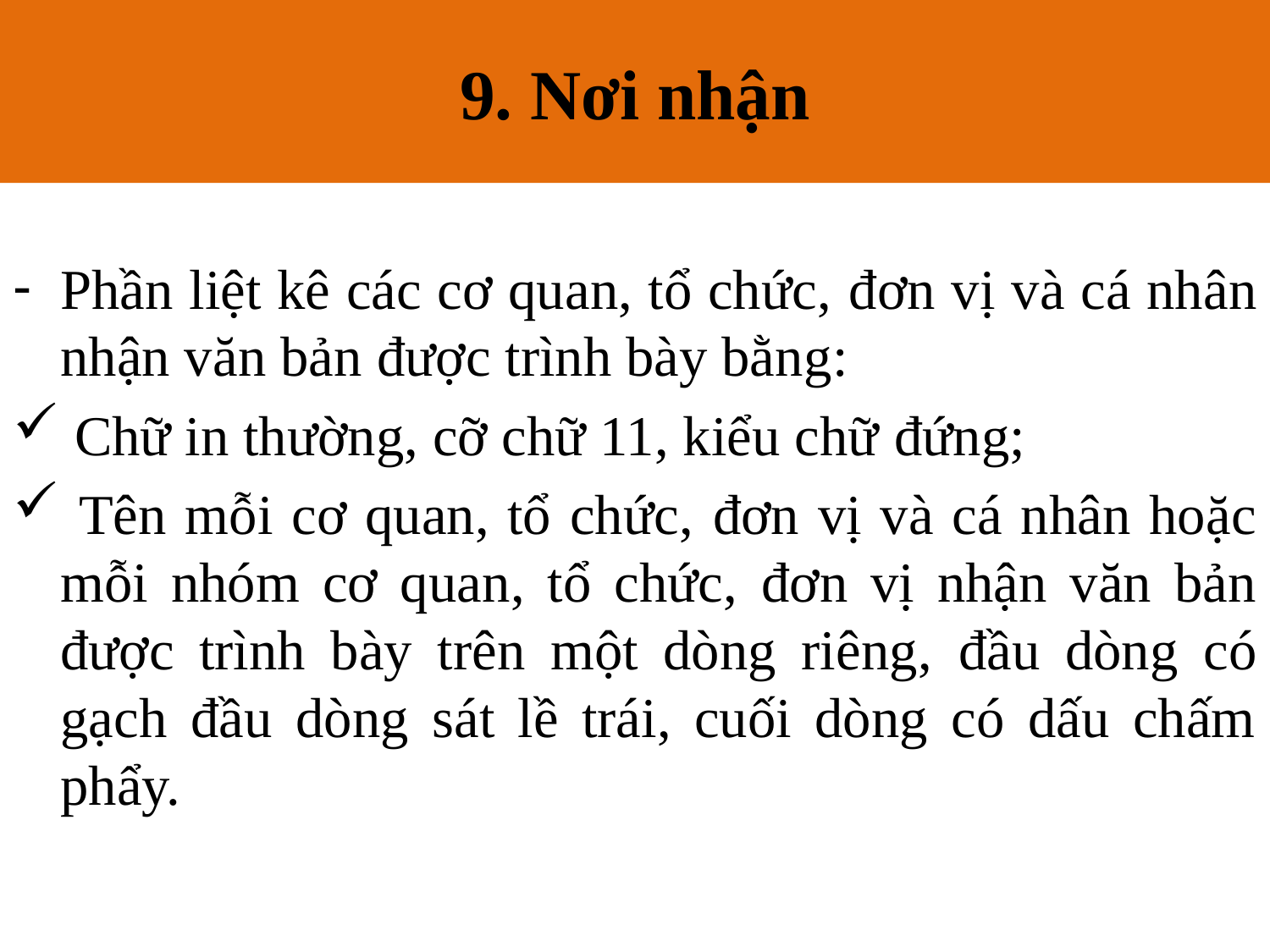

9. Nơi nhận
# 9. Nơi nhận
Phần liệt kê các cơ quan, tổ chức, đơn vị và cá nhân nhận văn bản được trình bày bằng:
 Chữ in thường, cỡ chữ 11, kiểu chữ đứng;
 Tên mỗi cơ quan, tổ chức, đơn vị và cá nhân hoặc mỗi nhóm cơ quan, tổ chức, đơn vị nhận văn bản được trình bày trên một dòng riêng, đầu dòng có gạch đầu dòng sát lề trái, cuối dòng có dấu chấm phẩy.